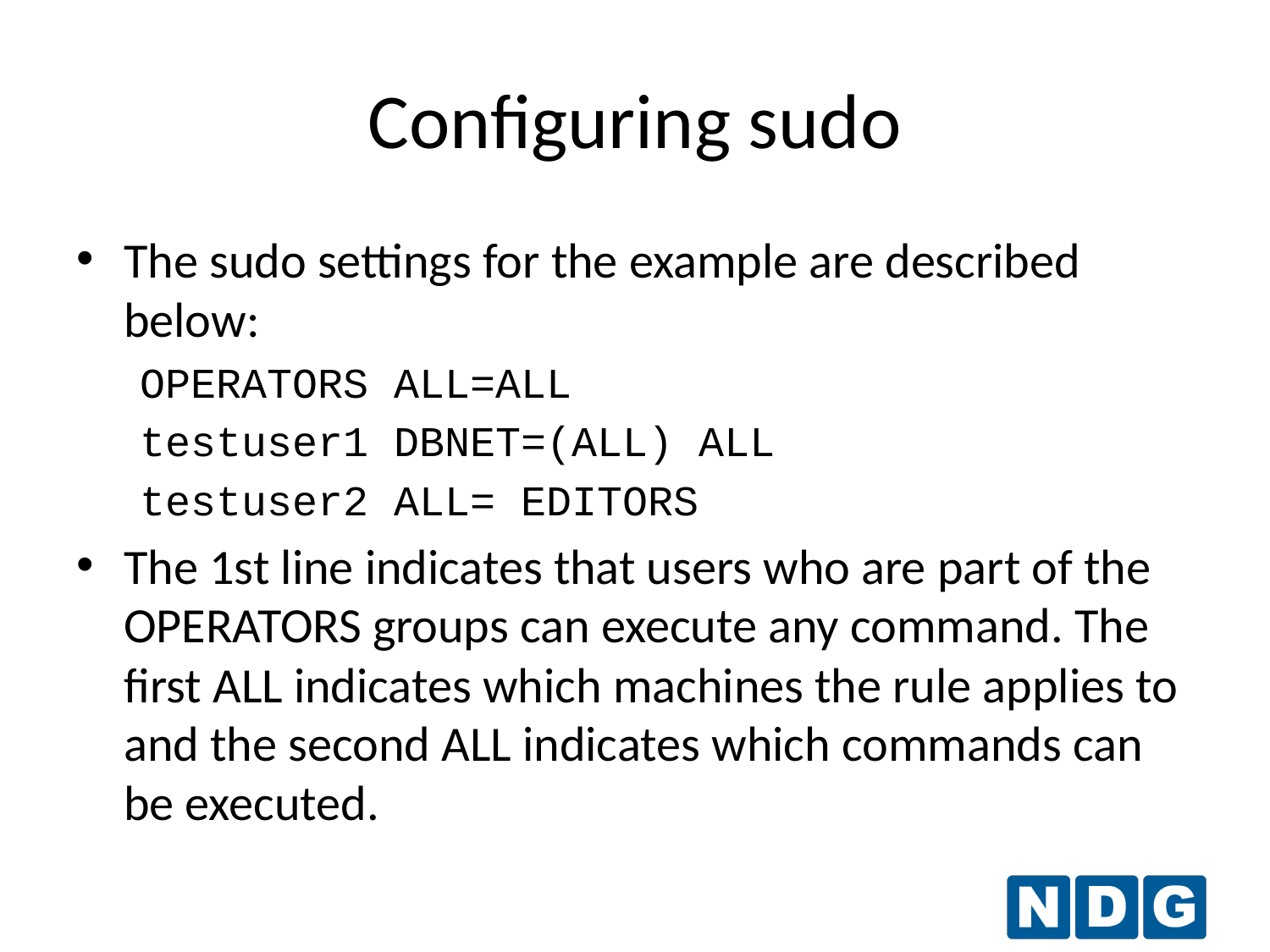

# Configuring sudo
The sudo settings for the example are described below:
OPERATORS ALL=ALL
testuser1 DBNET=(ALL) ALL
testuser2 ALL= EDITORS
The 1st line indicates that users who are part of the OPERATORS groups can execute any command. The first ALL indicates which machines the rule applies to and the second ALL indicates which commands can be executed.